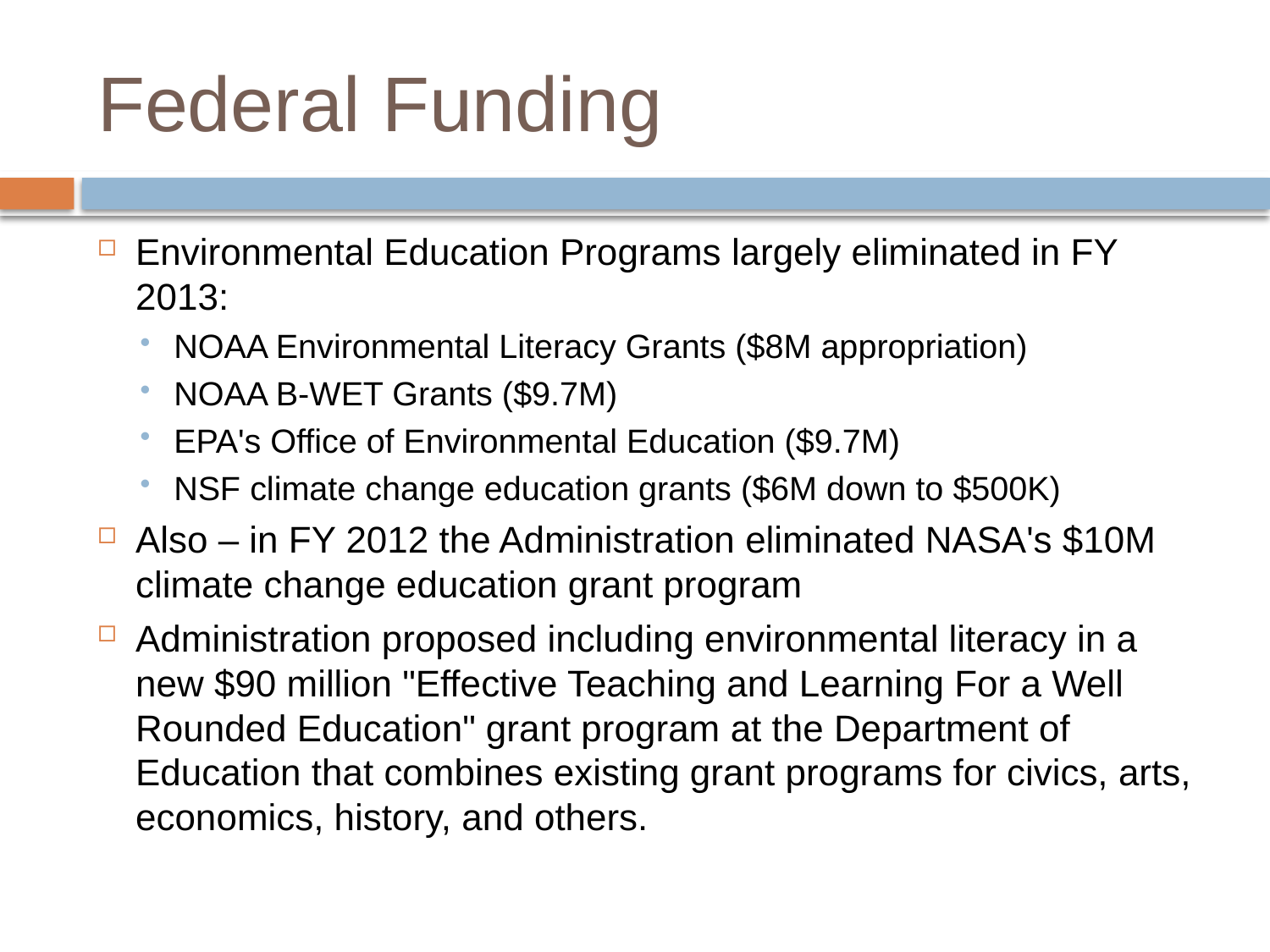

# Federal Funding
Environmental Education Programs largely eliminated in FY 2013:
NOAA Environmental Literacy Grants ($8M appropriation)
NOAA B-WET Grants ($9.7M)
EPA's Office of Environmental Education ($9.7M)
NSF climate change education grants ($6M down to $500K)
Also – in FY 2012 the Administration eliminated NASA's $10M climate change education grant program
Administration proposed including environmental literacy in a new $90 million "Effective Teaching and Learning For a Well Rounded Education" grant program at the Department of Education that combines existing grant programs for civics, arts, economics, history, and others.